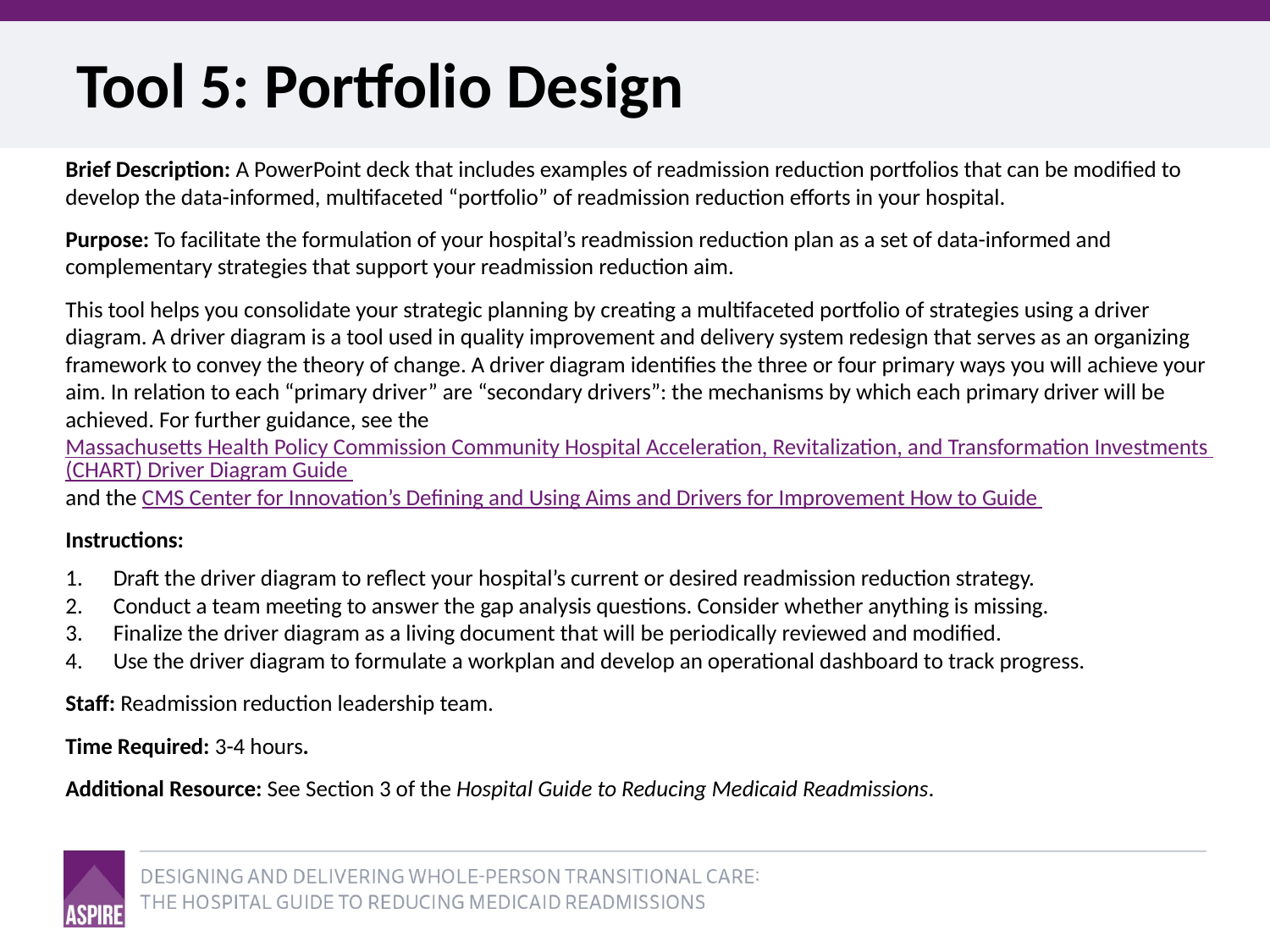

# Tool 5: Portfolio Design
Brief Description: A PowerPoint deck that includes examples of readmission reduction portfolios that can be modified to develop the data-informed, multifaceted “portfolio” of readmission reduction efforts in your hospital.
Purpose: To facilitate the formulation of your hospital’s readmission reduction plan as a set of data-informed and complementary strategies that support your readmission reduction aim.
This tool helps you consolidate your strategic planning by creating a multifaceted portfolio of strategies using a driver diagram. A driver diagram is a tool used in quality improvement and delivery system redesign that serves as an organizing framework to convey the theory of change. A driver diagram identifies the three or four primary ways you will achieve your aim. In relation to each “primary driver” are “secondary drivers”: the mechanisms by which each primary driver will be achieved. For further guidance, see the Massachusetts Health Policy Commission Community Hospital Acceleration, Revitalization, and Transformation Investments (CHART) Driver Diagram Guide and the CMS Center for Innovation’s Defining and Using Aims and Drivers for Improvement How to Guide
Instructions:
Draft the driver diagram to reflect your hospital’s current or desired readmission reduction strategy.
Conduct a team meeting to answer the gap analysis questions. Consider whether anything is missing.
Finalize the driver diagram as a living document that will be periodically reviewed and modified.
Use the driver diagram to formulate a workplan and develop an operational dashboard to track progress.
Staff: Readmission reduction leadership team.
Time Required: 3-4 hours.
Additional Resource: See Section 3 of the Hospital Guide to Reducing Medicaid Readmissions.